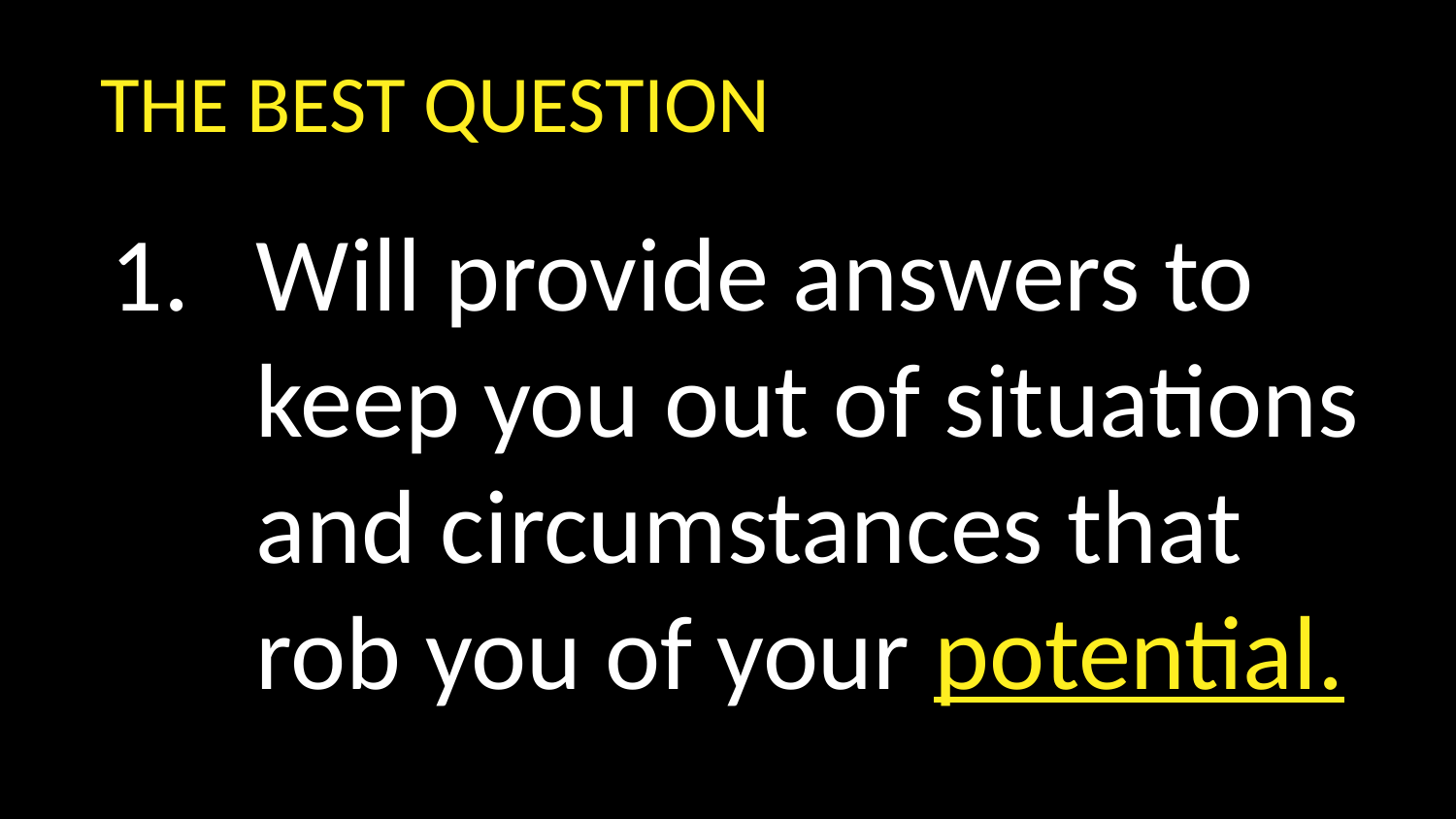

THE BEST QUESTION
Will provide answers to keep you out of situations and circumstances that rob you of your potential.